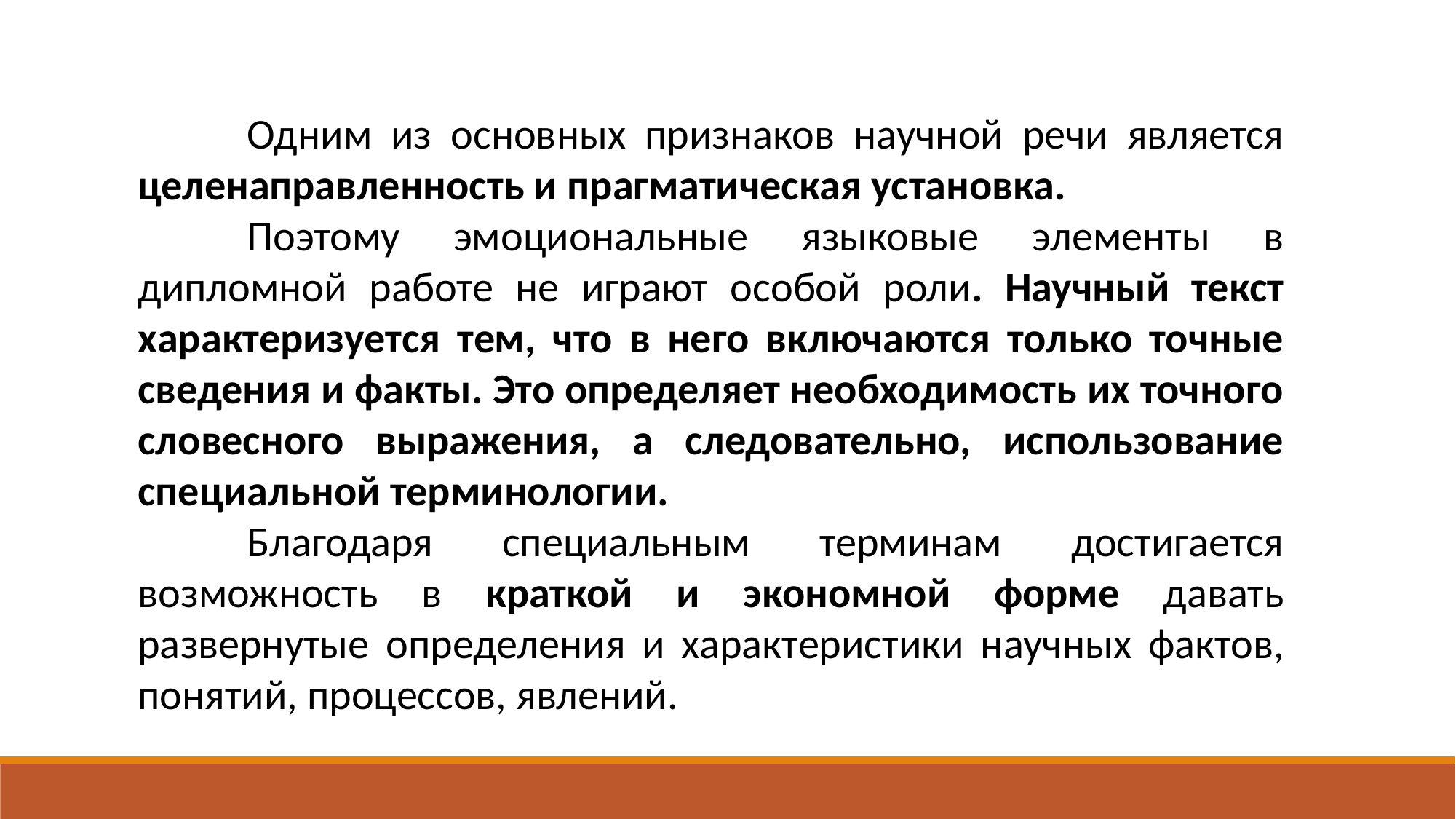

Одним из основных признаков научной речи является целенаправленность и прагматическая установка.
	Поэтому эмоциональные языковые элементы в дипломной работе не играют особой роли. Научный текст характеризуется тем, что в него включаются только точные сведения и факты. Это определяет необходимость их точного словесного выражения, а следовательно, использование специальной терминологии.
	Благодаря специальным терминам достигается возможность в краткой и экономной форме давать развернутые определения и характеристики научных фактов, понятий, процессов, явлений.